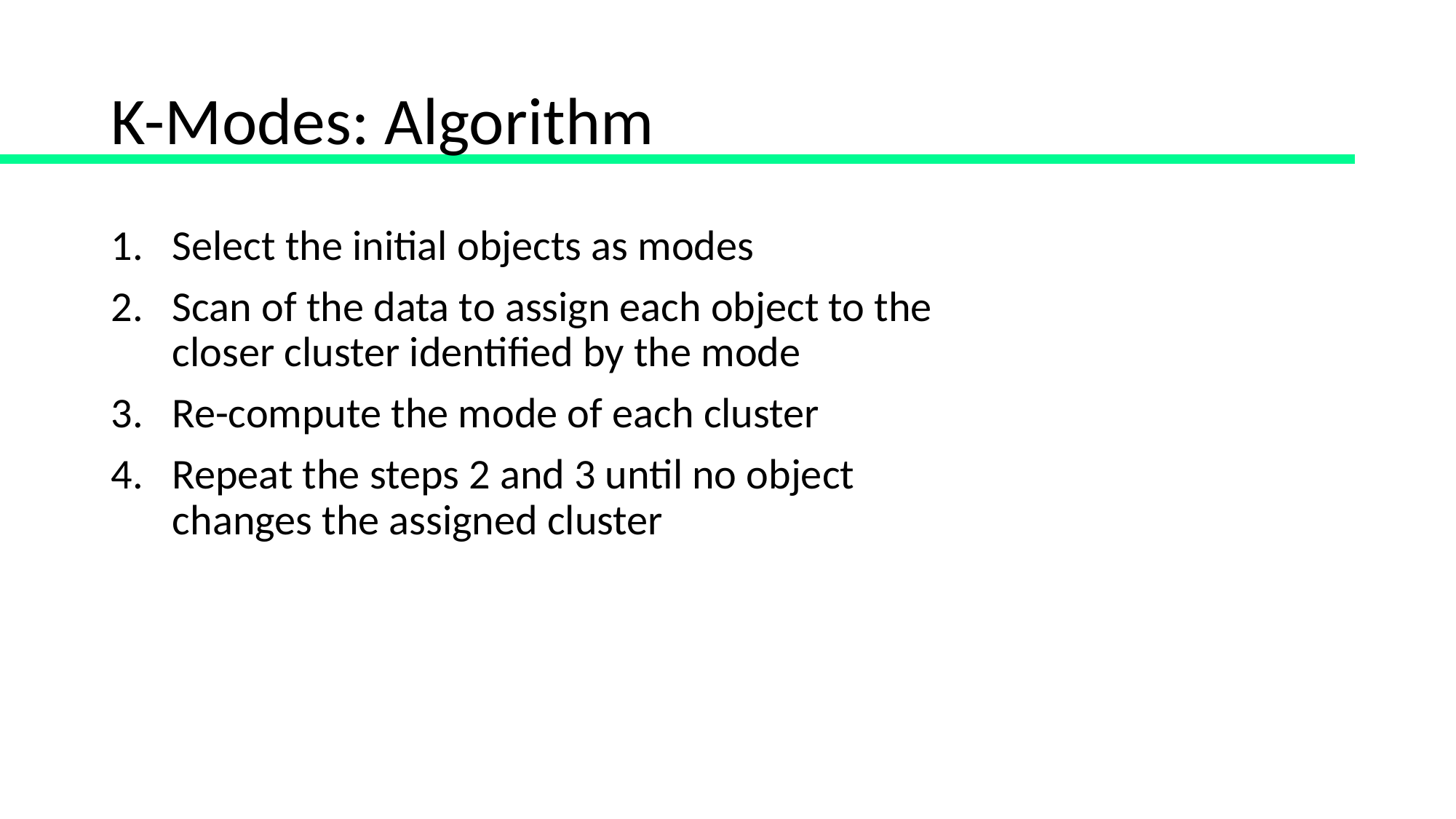

# K-Modes: Algorithm
Select the initial objects as modes
Scan of the data to assign each object to the closer cluster identified by the mode
Re-compute the mode of each cluster
Repeat the steps 2 and 3 until no object changes the assigned cluster